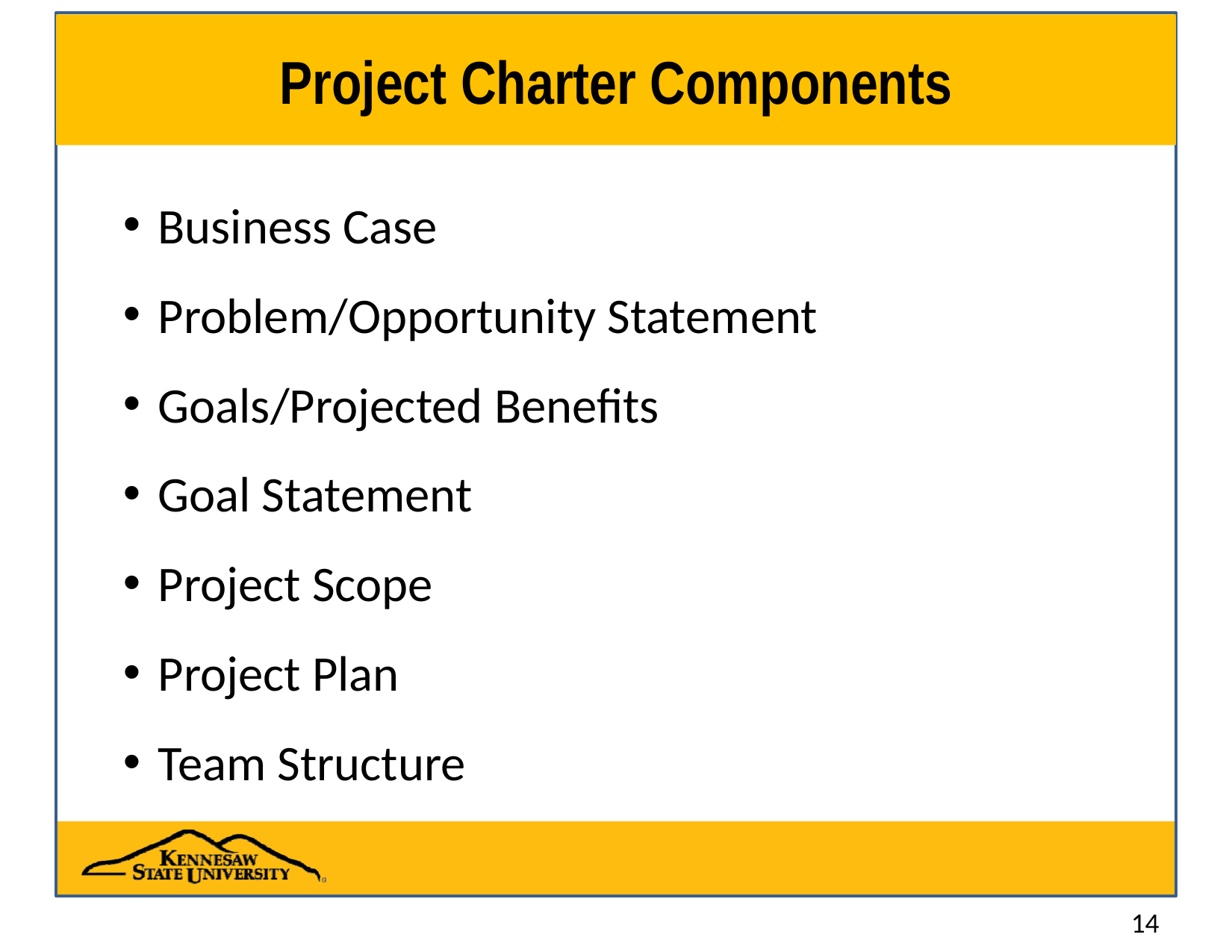

# Project Charter Components
Business Case
Problem/Opportunity Statement
Goals/Projected Benefits
Goal Statement
Project Scope
Project Plan
Team Structure